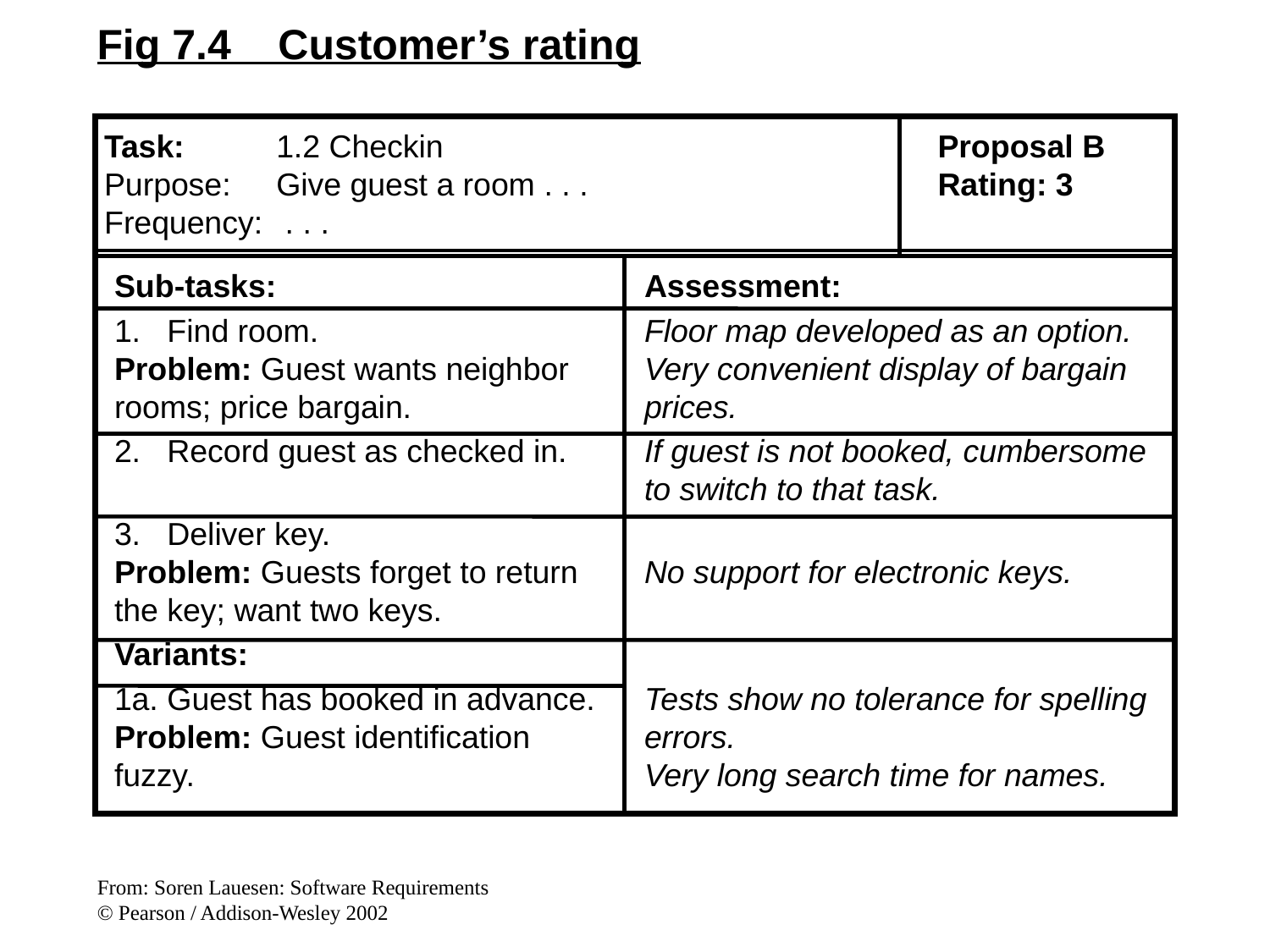

Fig 7.4    Customer’s rating
Task:	1.2 Checkin	Proposal B
Purpose:	Give guest a room . . .	Rating: 3
Frequency:	 . . .

Sub-tasks:
1.	Find room.
Problem: Guest wants neighbor rooms; price bargain.
2.	Record guest as checked in.

3.	Deliver key.
Problem: Guests forget to return the key; want two keys.
Variants:
1a.	Guest has booked in advance.
Problem: Guest identification fuzzy.
Assessment:
Floor map developed as an option.
Very convenient display of bargain prices.
If guest is not booked, cumbersome to switch to that task.

No support for electronic keys.

Tests show no tolerance for spelling errors.
Very long search time for names.

From: Soren Lauesen: Software Requirements
© Pearson / Addison-Wesley 2002